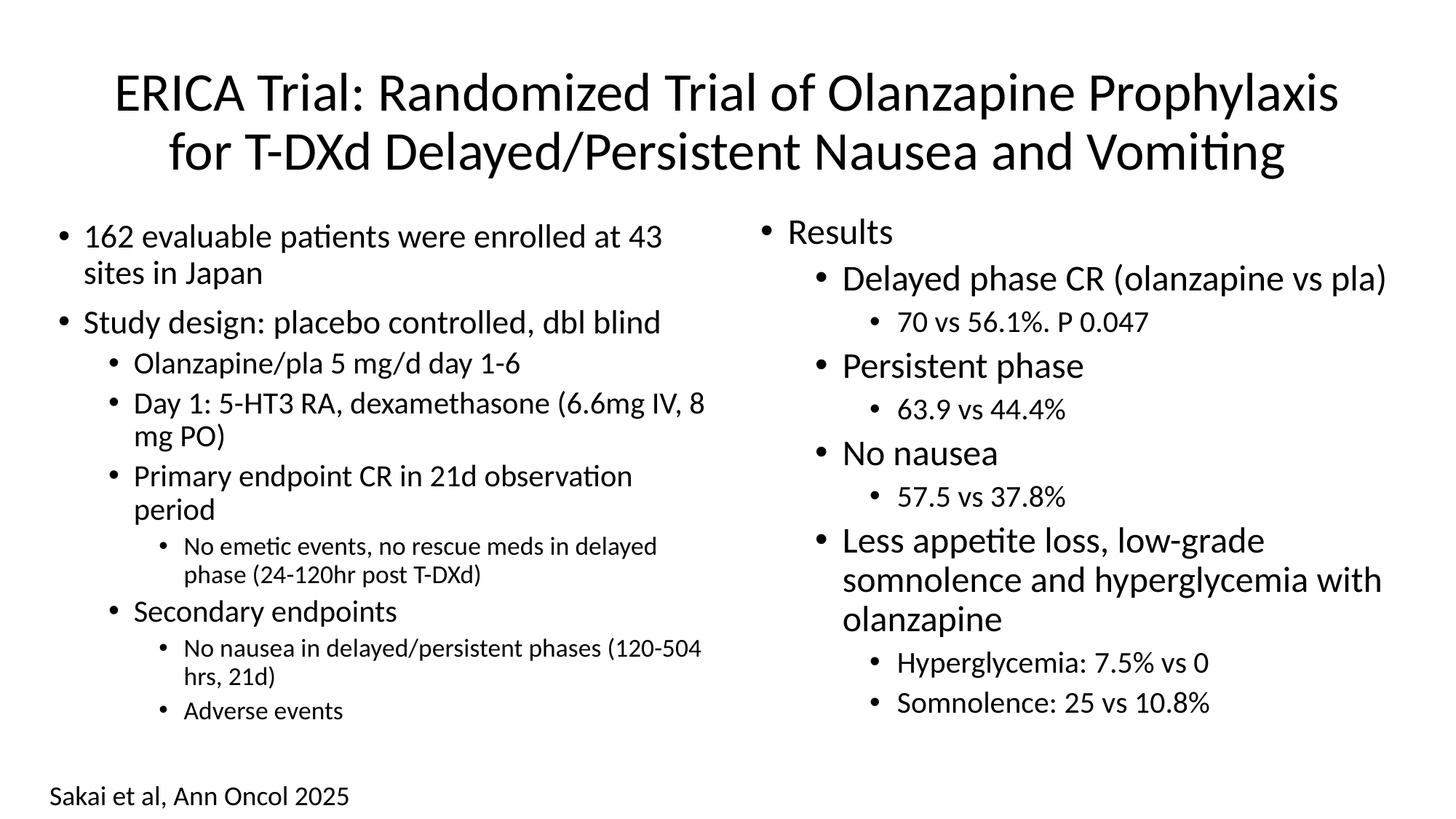

# ERICA Trial: Randomized Trial of Olanzapine Prophylaxis for T-DXd Delayed/Persistent Nausea and Vomiting
Results
Delayed phase CR (olanzapine vs pla)
70 vs 56.1%. P 0.047
Persistent phase
63.9 vs 44.4%
No nausea
57.5 vs 37.8%
Less appetite loss, low-grade somnolence and hyperglycemia with olanzapine
Hyperglycemia: 7.5% vs 0
Somnolence: 25 vs 10.8%

162 evaluable patients were enrolled at 43 sites in Japan
Study design: placebo controlled, dbl blind
Olanzapine/pla 5 mg/d day 1-6
Day 1: 5-HT3 RA, dexamethasone (6.6mg IV, 8 mg PO)
Primary endpoint CR in 21d observation period
No emetic events, no rescue meds in delayed phase (24-120hr post T-DXd)
Secondary endpoints
No nausea in delayed/persistent phases (120-504 hrs, 21d)
Adverse events

Sakai et al, Ann Oncol 2025